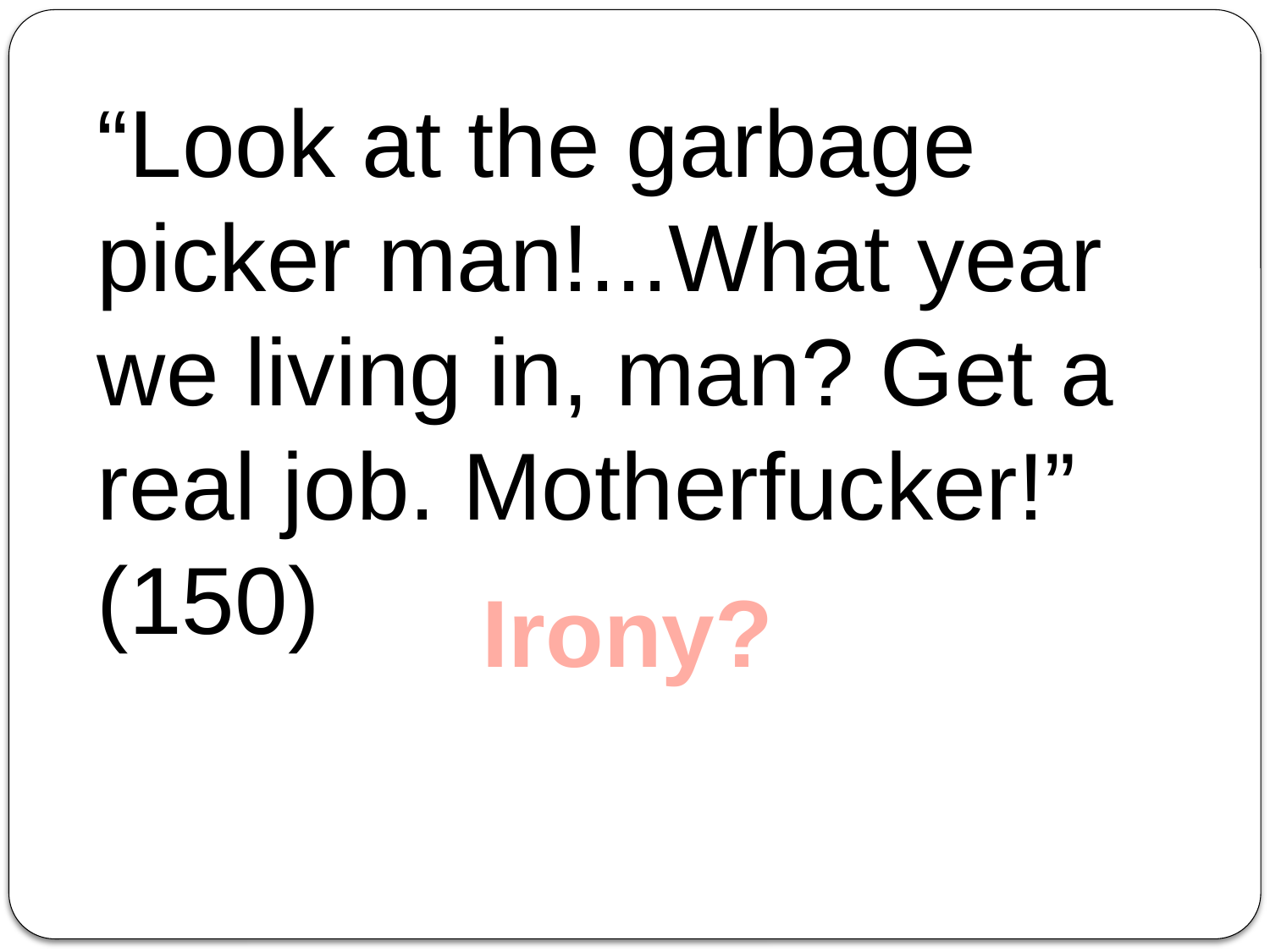

“Look at the garbage picker man!...What year we living in, man? Get a real job. Motherfucker!” (150)
Irony?